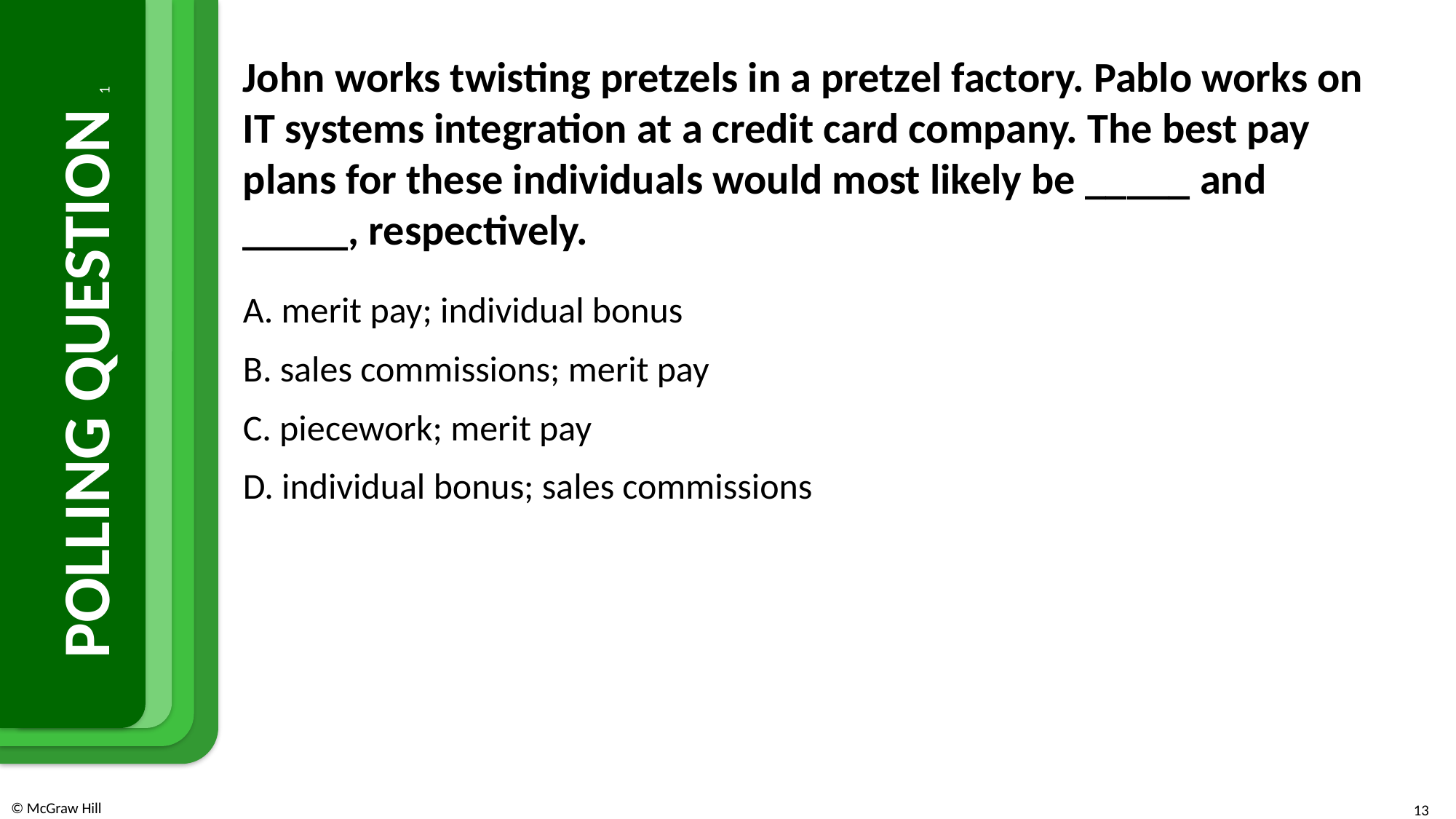

John works twisting pretzels in a pretzel factory. Pablo works on I T systems integration at a credit card company. The best pay plans for these individuals would most likely be _____ and _____, respectively.
A. merit pay; individual bonus
B. sales commissions; merit pay
C. piecework; merit pay
D. individual bonus; sales commissions
# POLLING QUESTION 1